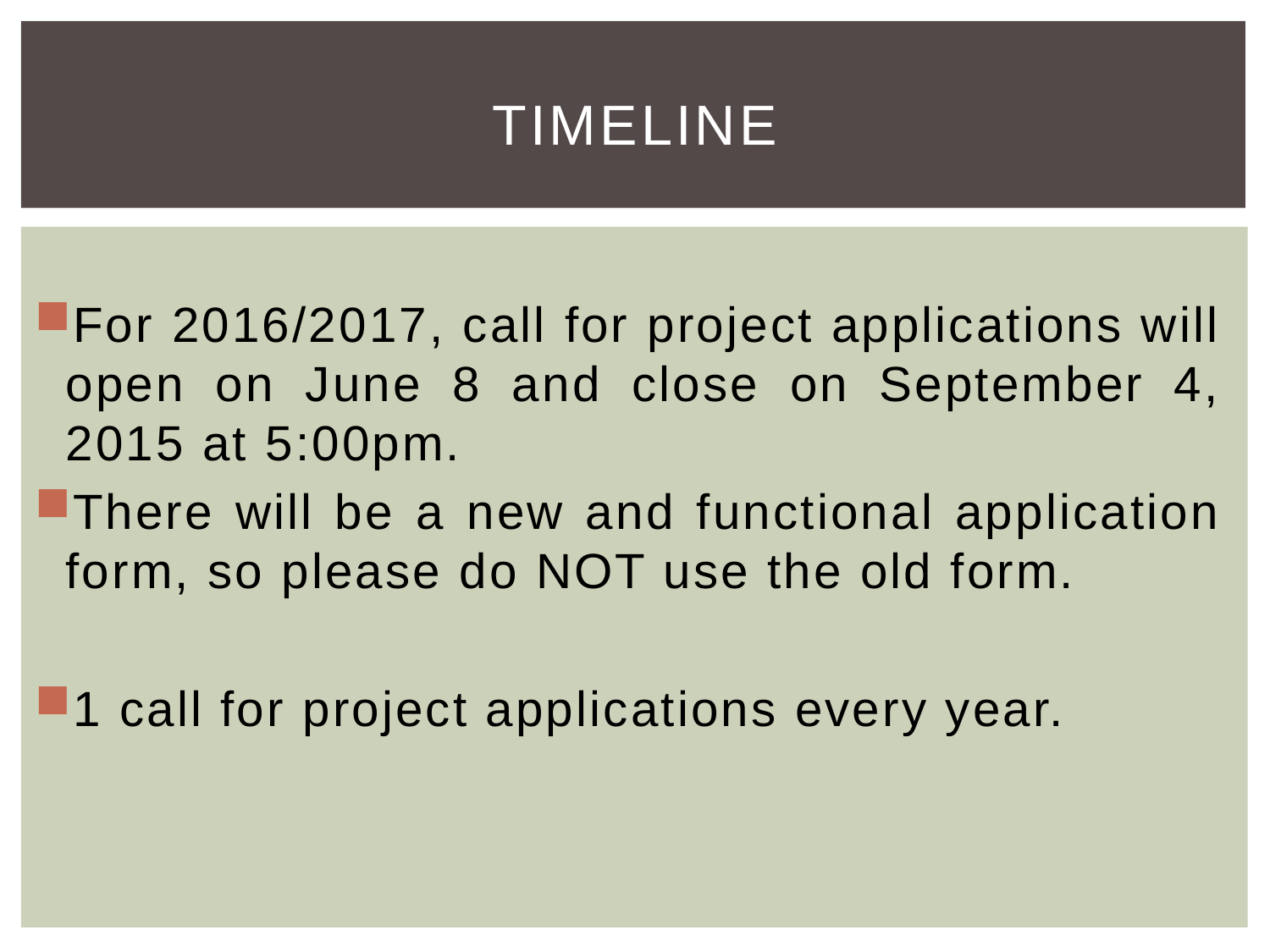

# timeline

For 2016/2017, call for project applications will open on June 8 and close on September 4, 2015 at 5:00pm.
There will be a new and functional application form, so please do NOT use the old form.

1 call for project applications every year.